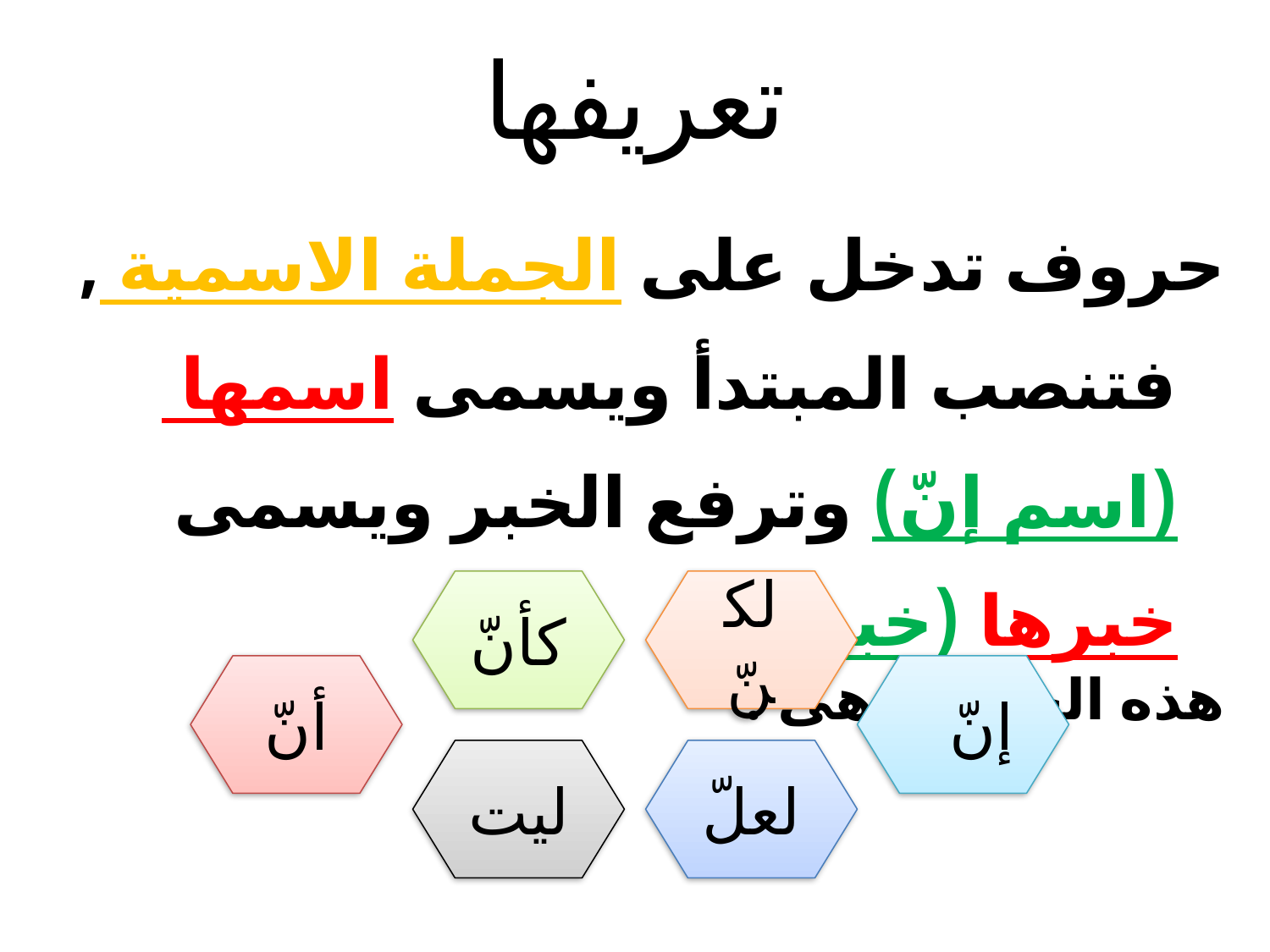

# تعريفها
حروف تدخل على الجملة الاسمية , فتنصب المبتدأ ويسمى اسمها  (اسم إنّ) وترفع الخبر ويسمى  خبرها (خبر إنّ)
هذه الحروف هى :

.

كأنّ
لكنّ
أنّ
 إنّ
ليت
لعلّ